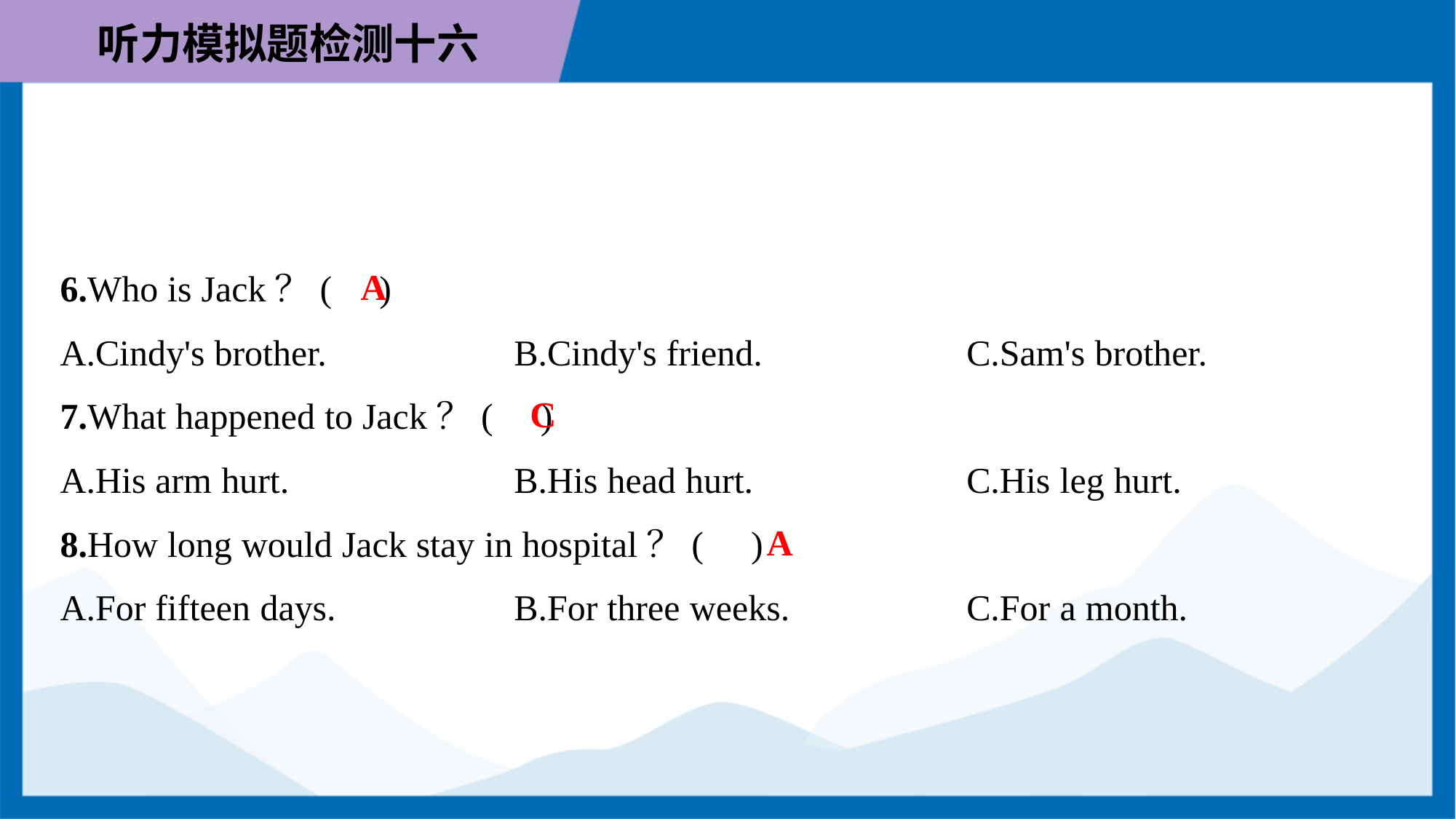

A
6.Who is Jack？(     )
A.Cindy's brother.	B.Cindy's friend.	C.Sam's brother.
C
7.What happened to Jack？(     )
A.His arm hurt.	B.His head hurt.	C.His leg hurt.
A
8.How long would Jack stay in hospital？(     )
A.For fifteen days.	B.For three weeks.	C.For a month.